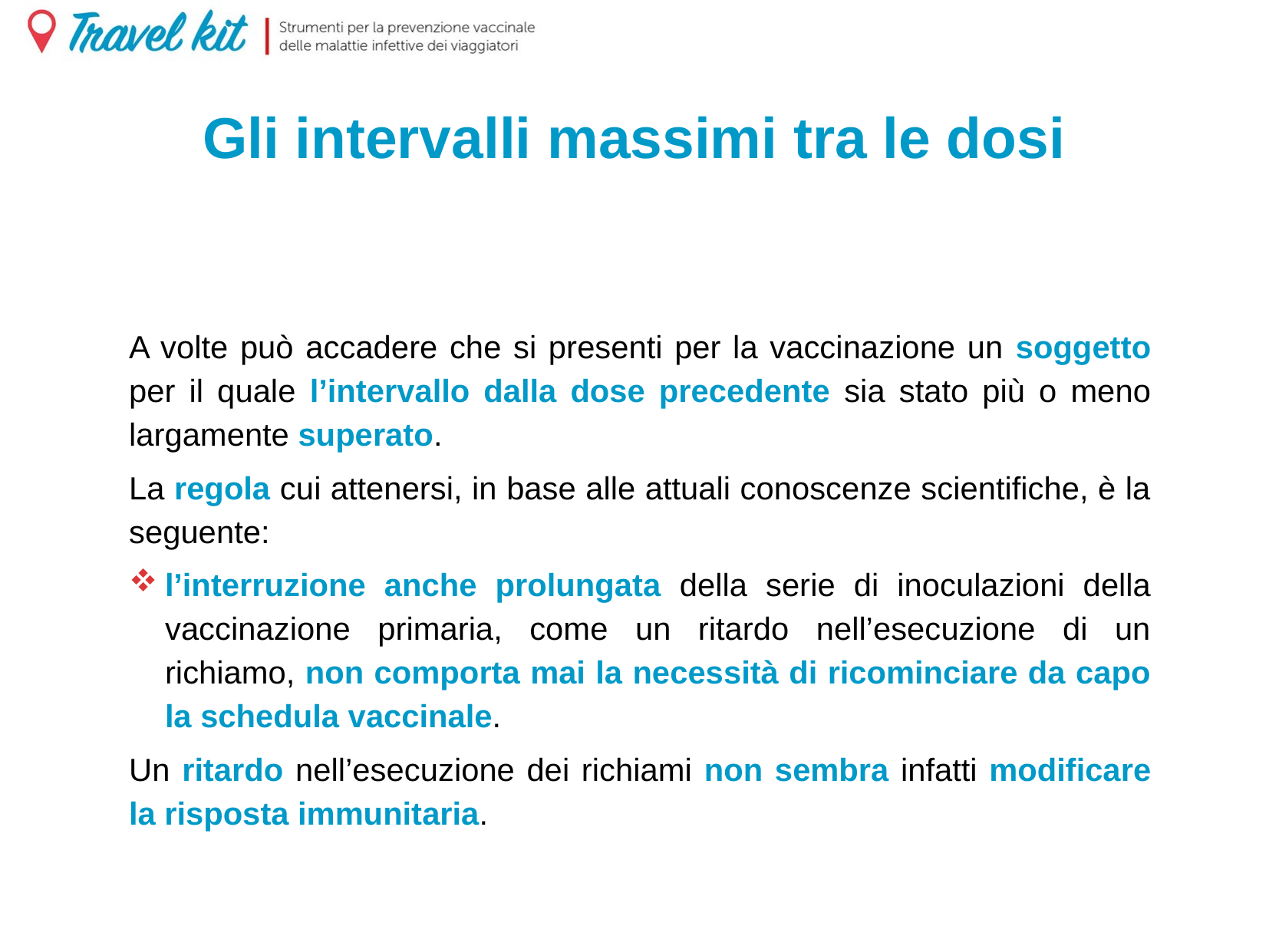

Gli intervalli massimi tra le dosi
A volte può accadere che si presenti per la vaccinazione un soggetto per il quale l’intervallo dalla dose precedente sia stato più o meno largamente superato.
La regola cui attenersi, in base alle attuali conoscenze scientifiche, è la seguente:
l’interruzione anche prolungata della serie di inoculazioni della vaccinazione primaria, come un ritardo nell’esecuzione di un richiamo, non comporta mai la necessità di ricominciare da capo la schedula vaccinale.
Un ritardo nell’esecuzione dei richiami non sembra infatti modificare la risposta immunitaria.